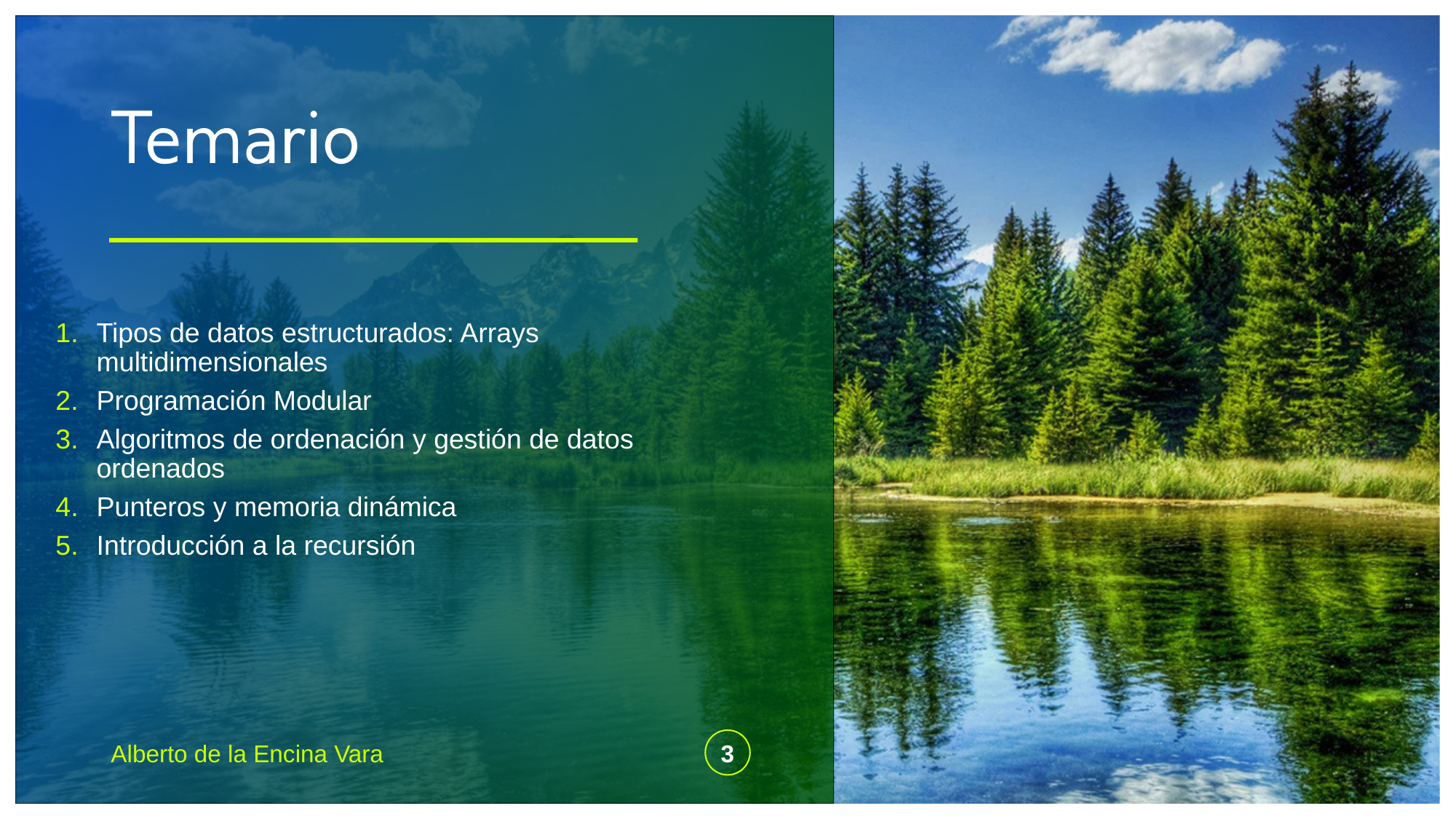

# Temario
Tipos de datos estructurados: Arrays multidimensionales
Programación Modular
Algoritmos de ordenación y gestión de datos ordenados
Punteros y memoria dinámica
Introducción a la recursión
Alberto de la Encina Vara
3